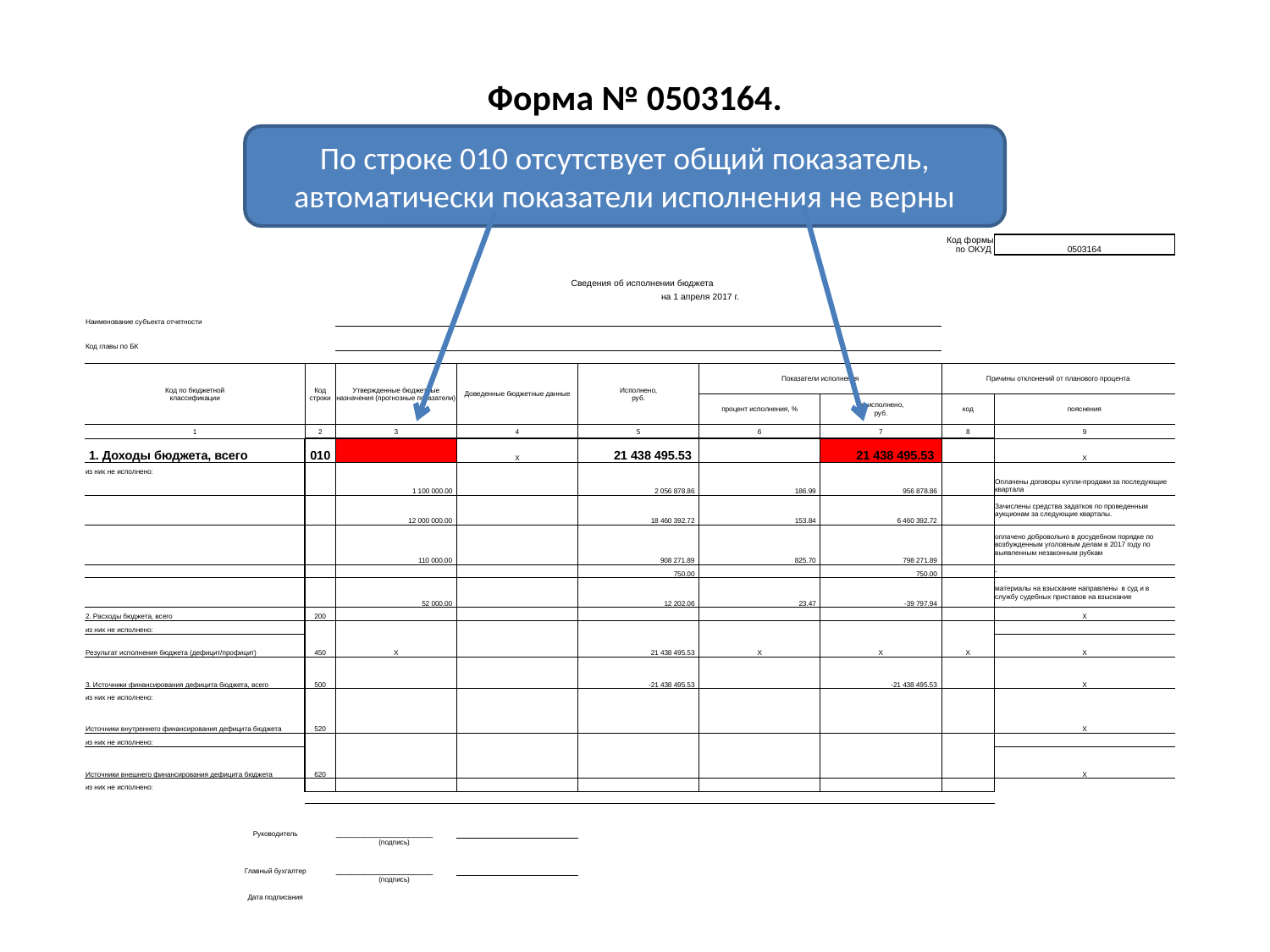

# Форма № 0503164.
По строке 010 отсутствует общий показатель,
автоматически показатели исполнения не верны
|  |  |  |  |  |  |  |  |  |  |  |  | Код формы по ОКУД | 0503164 |
| --- | --- | --- | --- | --- | --- | --- | --- | --- | --- | --- | --- | --- | --- |
|  |  |  |  |  |  |  |  |  |  |  |  |  |  |
| Сведения об исполнении бюджета |  |  |  |  |  |  |  |  |  |  |  |  |  |
|  |  |  |  |  |  |  |  | на 1 апреля 2017 г. |  |  |  |  |  |
|  |  |  |  |  |  |  |  |  |  |  |  |  |  |
| Наименование субъекта отчетности |  |  |  |  |  |  |  |  |  |  |  |  |  |
|  |  |  |  |  |  |  |  |  |  |  |  |  |  |
| Код главы по БК |  |  |  |  |  |  |  |  |  |  |  |  |  |
|  |  |  |  |  |  |  |  |  |  |  |  |  |  |
| Код по бюджетной классификации |  |  |  |  |  | Код строки | Утвержденные бюджетные назначения (прогнозные показатели) | Доведенные бюджетные данные | Исполнено, руб. | Показатели исполнения |  | Причины отклонений от планового процента |  |
|  |  |  |  |  |  |  |  |  |  | процент исполнения, % | не исполнено, руб. | код | пояснения |
| 1 |  |  |  |  |  | 2 | 3 | 4 | 5 | 6 | 7 | 8 | 9 |
| 1. Доходы бюджета, всего |  |  |  |  |  | 010 |  | Х | 21 438 495.53 |  | 21 438 495.53 |  | Х |
| из них не исполнено: |  |  |  |  |  |  |  |  |  |  |  |  |  |
|  |  |  |  |  |  |  | 1 100 000.00 |  | 2 056 878.86 | 186.99 | 956 878.86 |  | Оплачены договоры купли-продажи за последующие квартала |
|  |  |  |  |  |  |  | 12 000 000.00 |  | 18 460 392.72 | 153.84 | 6 460 392.72 |  | Зачислены средства задатков по проведенным аукционам за следующие кварталы. |
|  |  |  |  |  |  |  | 110 000.00 |  | 908 271.89 | 825.70 | 798 271.89 |  | оплачено добровольно в досудебном порядке по возбужденным уголовным делам в 2017 году по выявленным незаконным рубкам |
|  |  |  |  |  |  |  |  |  | 750.00 |  | 750.00 |  | - |
|  |  |  |  |  |  |  | 52 000.00 |  | 12 202.06 | 23.47 | -39 797.94 |  | материалы на взыскание направлены в суд и в службу судебных приставов на взыскание |
| 2. Расходы бюджета, всего |  |  |  |  |  | 200 |  |  |  |  |  |  | Х |
| из них не исполнено: |  |  |  |  |  |  |  |  |  |  |  |  |  |
| Результат исполнения бюджета (дефицит/профицит) |  |  |  |  |  | 450 | Х |  | 21 438 495.53 | Х | Х | Х | Х |
| 3. Источники финансирования дефицита бюджета, всего |  |  |  |  |  | 500 |  |  | -21 438 495.53 |  | -21 438 495.53 |  | Х |
| из них не исполнено: |  |  |  |  |  |  |  |  |  |  |  |  |  |
| Источники внутреннего финансирования дефицита бюджета |  |  |  |  |  | 520 |  |  |  |  |  |  | Х |
| из них не исполнено: |  |  |  |  |  |  |  |  |  |  |  |  |  |
| Источники внешнего финансирования дефицита бюджета |  |  |  |  |  | 620 |  |  |  |  |  |  | Х |
| из них не исполнено: |  |  |  |  |  |  |  |  |  |  |  |  |  |
|  |  |  |  |  |  |  |  |  |  |  |  |  |  |
|  |  |  |  |  |  |  |  |  |  |  |  |  |  |
|  |  |  | Руководитель |  |  |  | \_\_\_\_\_\_\_\_\_\_\_\_\_\_\_\_\_\_\_\_ |  |  |  |  |  |  |
|  |  |  |  |  |  |  | (подпись) |  |  |  |  |  |  |
|  |  |  | Главный бухгалтер |  |  |  | \_\_\_\_\_\_\_\_\_\_\_\_\_\_\_\_\_\_\_\_ |  |  |  |  |  |  |
|  |  |  |  |  |  |  | (подпись) |  |  |  |  |  |  |
|  |  |  | Дата подписания |  |  |  |  |  |  |  |  |  |  |